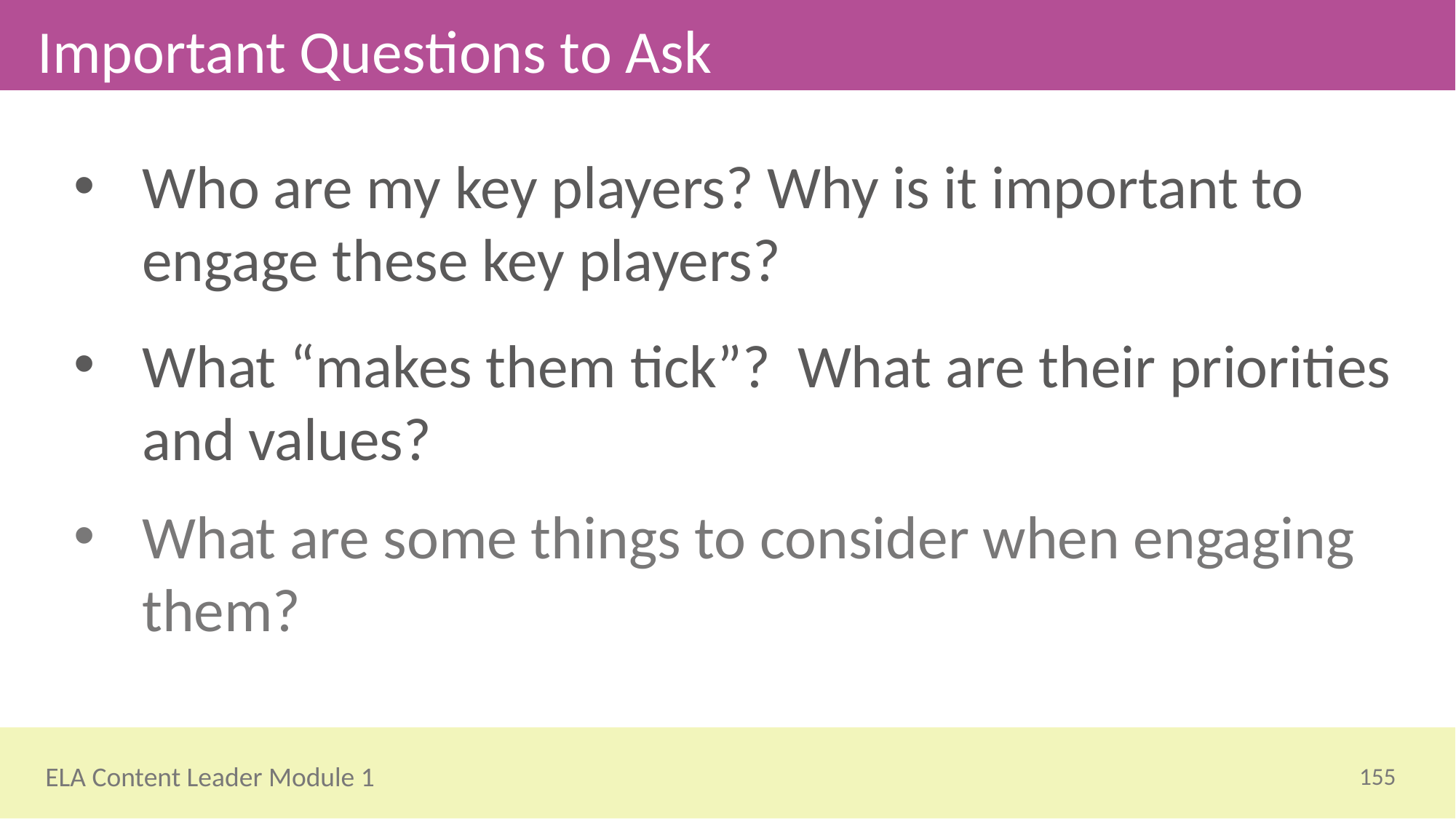

Important Questions to Ask
Who are my key players? Why is it important to engage these key players?
What “makes them tick”?  What are their priorities and values?
What are some things to consider when engaging them?

155